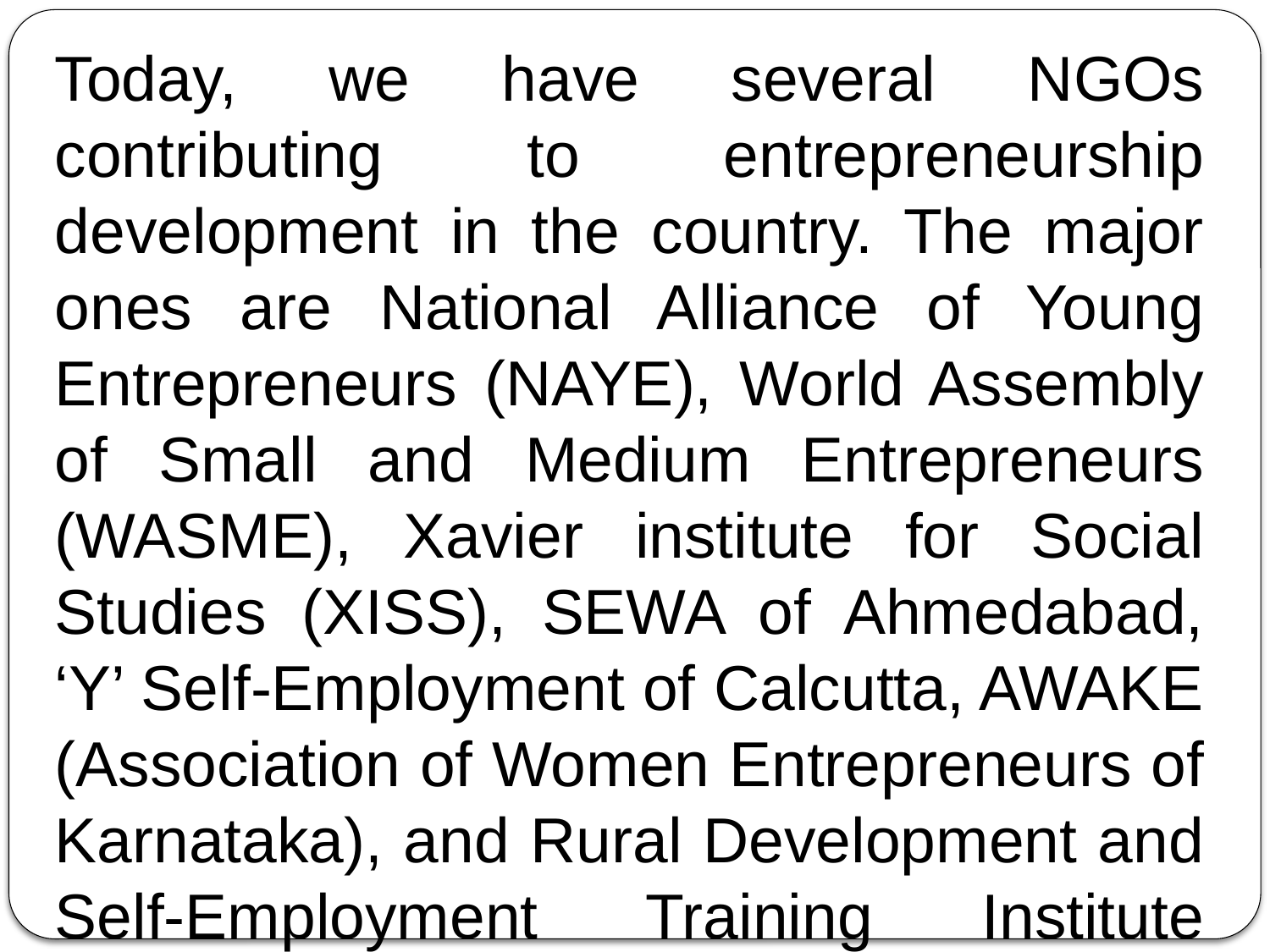

Today, we have several NGOs contributing to entrepreneurship development in the country. The major ones are National Alliance of Young Entrepreneurs (NAYE), World Assembly of Small and Medium Entrepreneurs (WASME), Xavier institute for Social Studies (XISS), SEWA of Ahmedabad, ‘Y’ Self-Employment of Calcutta, AWAKE (Association of Women Entrepreneurs of Karnataka), and Rural Development and Self-Employment Training Institute (RUDSETIs) based in Karnataka.